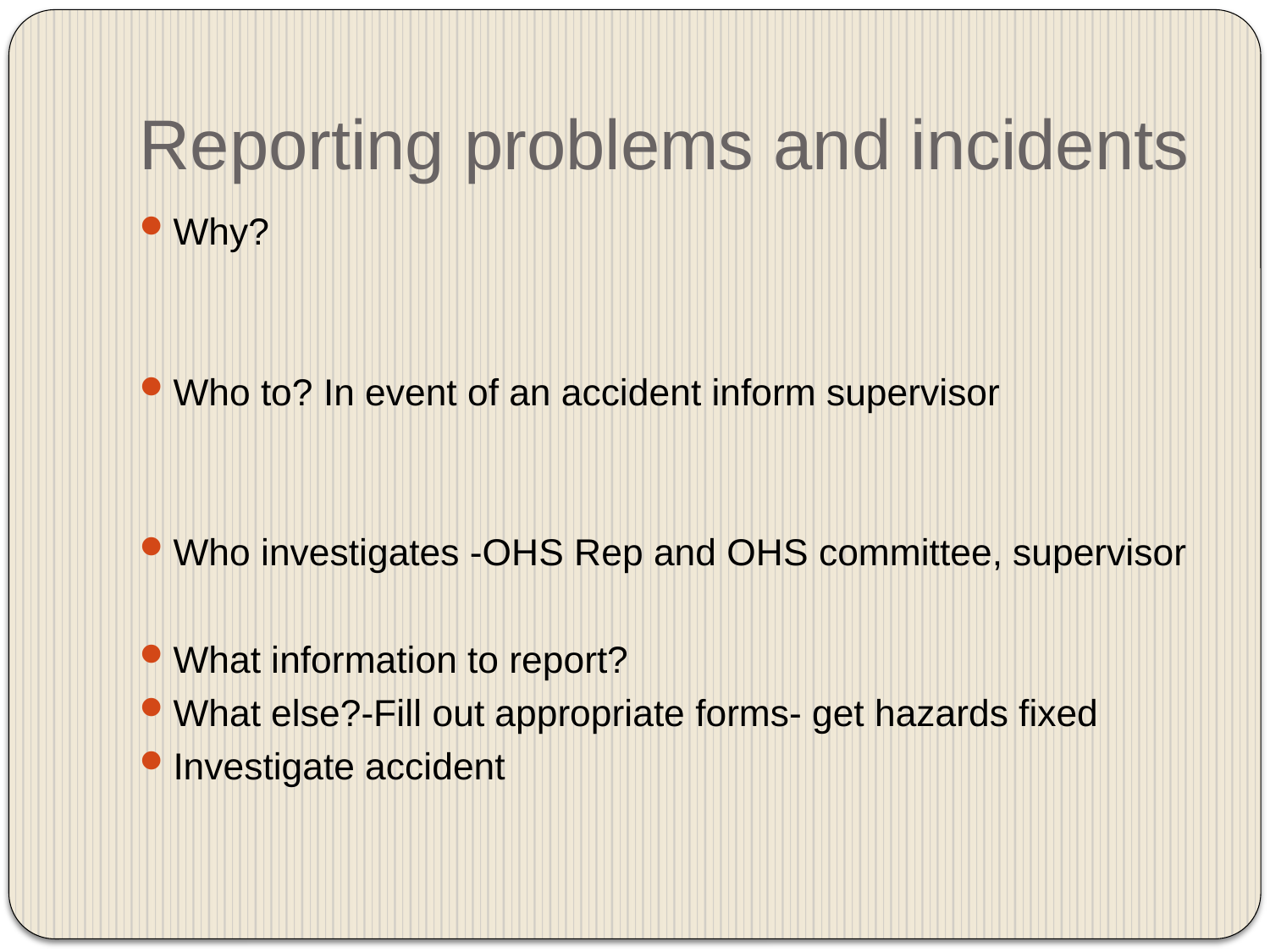

# Reporting problems and incidents
Why?

Who to? In event of an accident inform supervisor

Who investigates -OHS Rep and OHS committee, supervisor

What information to report?
What else?-Fill out appropriate forms- get hazards fixed
Investigate accident